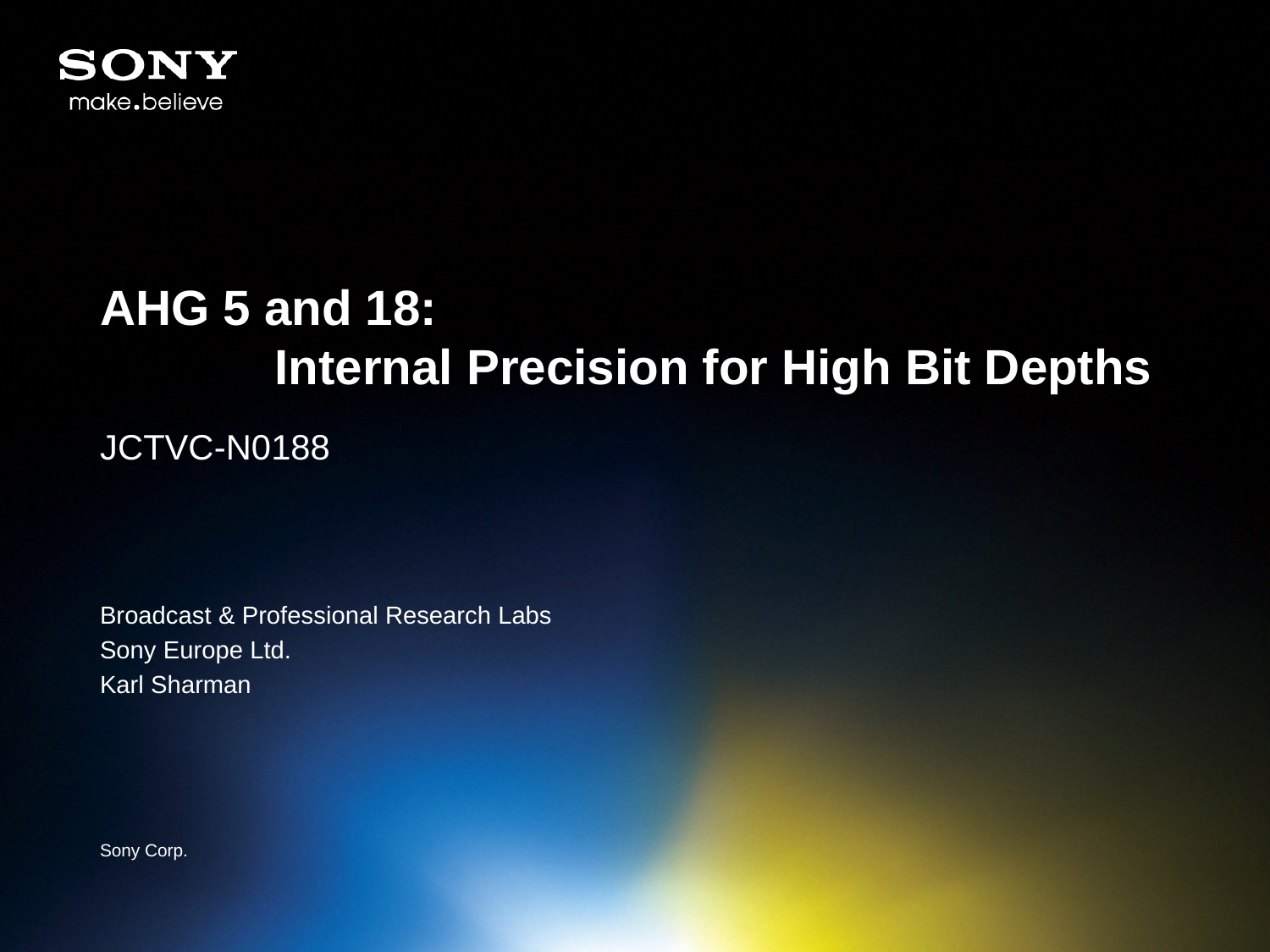

# AHG 5 and 18: Internal Precision for High Bit Depths
JCTVC-N0188
Broadcast & Professional Research Labs
Sony Europe Ltd.
Karl Sharman
Sony Corp.